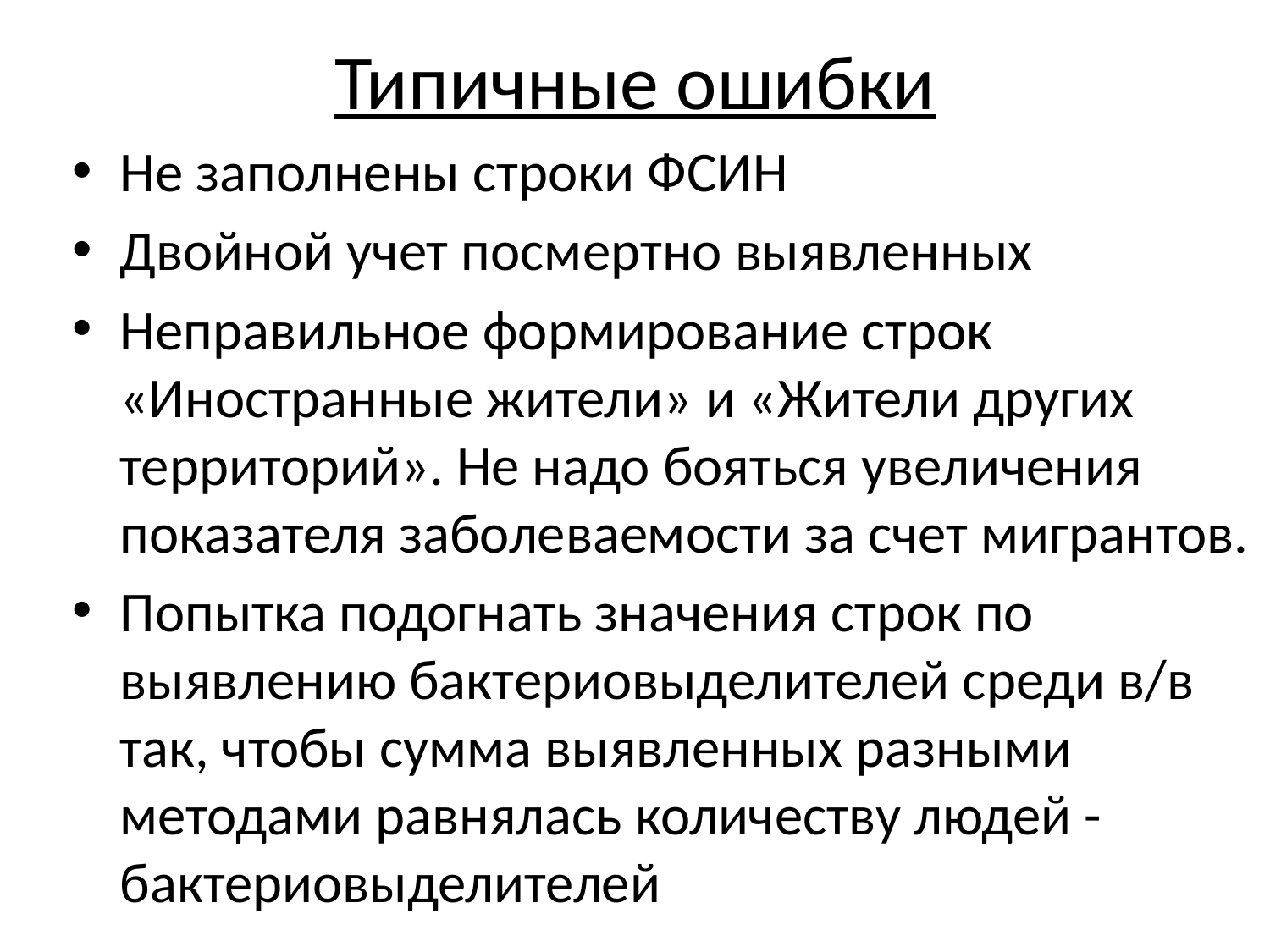

# Типичные ошибки
Не заполнены строки ФСИН
Двойной учет посмертно выявленных
Неправильное формирование строк «Иностранные жители» и «Жители других территорий». Не надо бояться увеличения показателя заболеваемости за счет мигрантов.
Попытка подогнать значения строк по выявлению бактериовыделителей среди в/в так, чтобы сумма выявленных разными методами равнялась количеству людей -бактериовыделителей